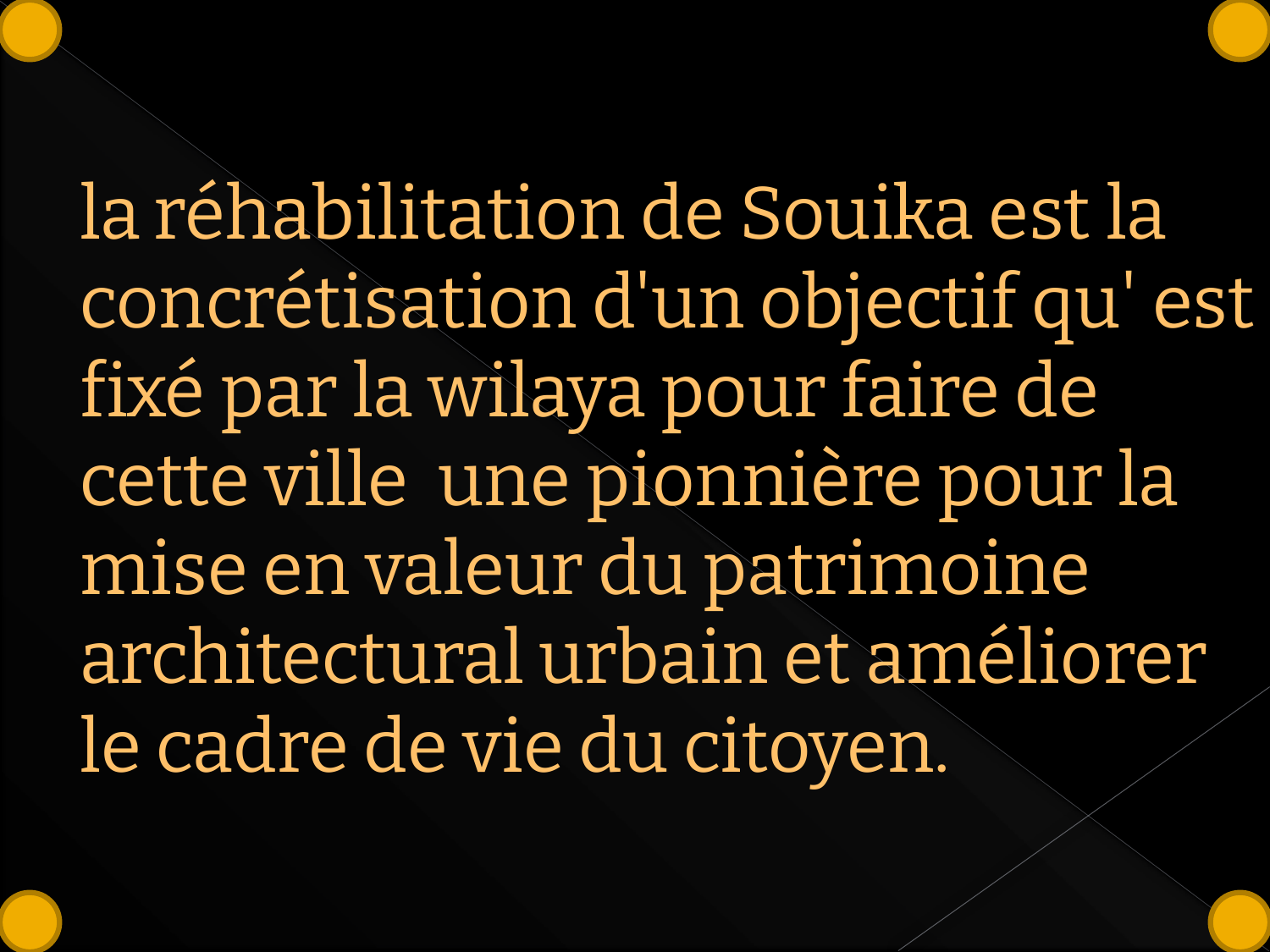

# la réhabilitation de Souika est la concrétisation d'un objectif qu' est fixé par la wilaya pour faire de cette ville  une pionnière pour la mise en valeur du patrimoine architectural urbain et améliorer le cadre de vie du citoyen.